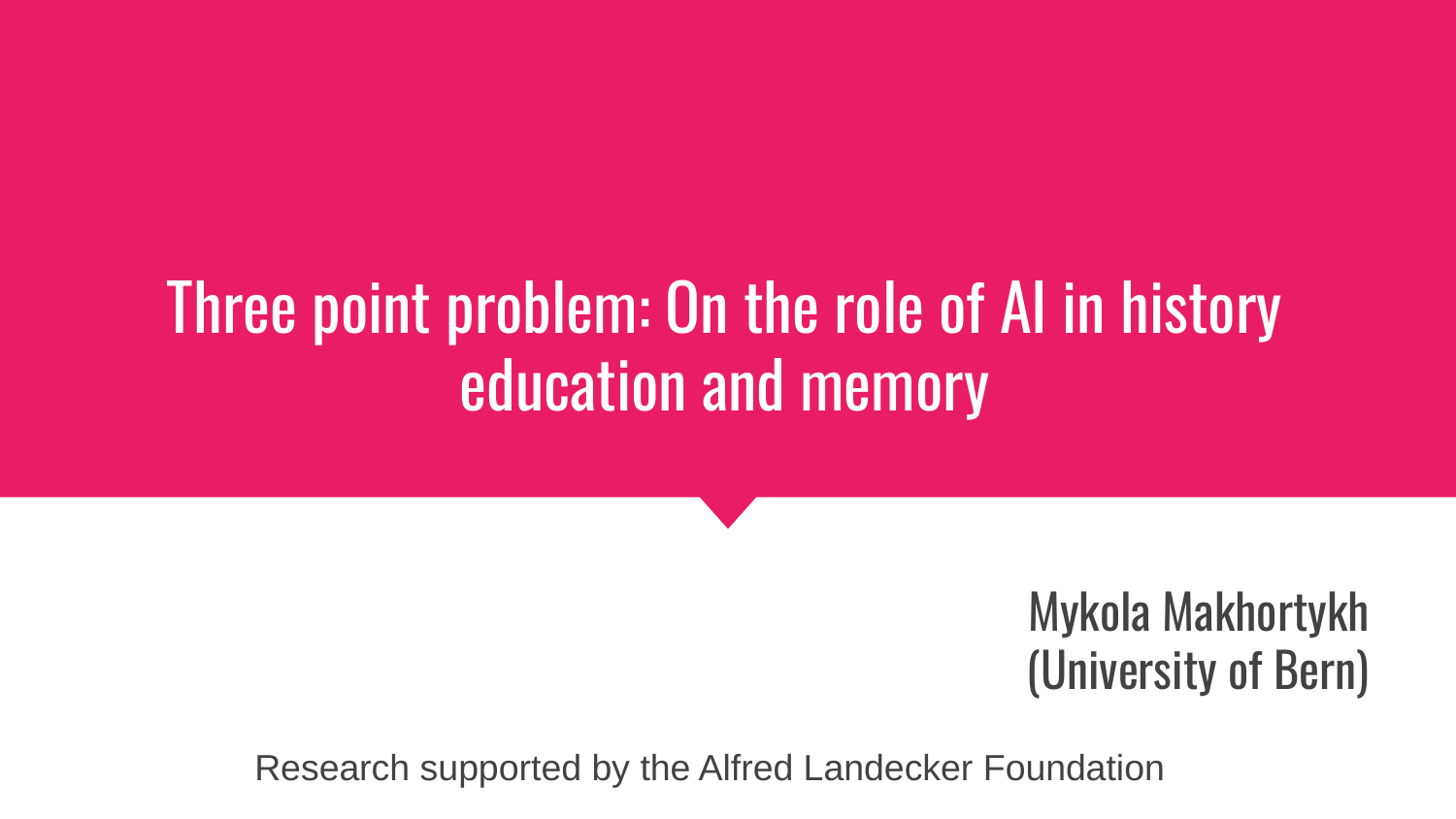

# Three point problem: On the role of AI in history education and memory
Mykola Makhortykh
(University of Bern)
Research supported by the Alfred Landecker Foundation